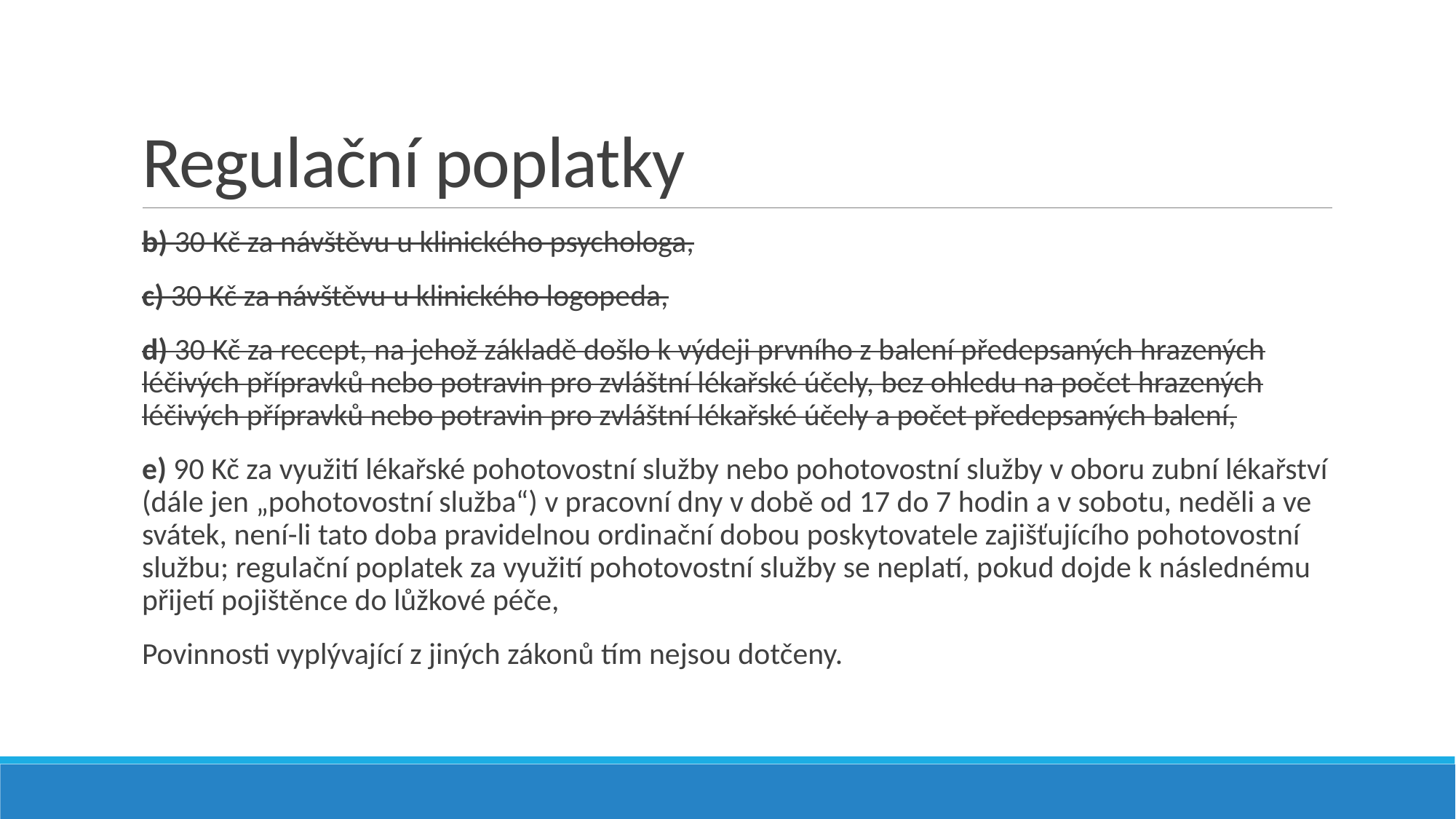

# Regulační poplatky
b) 30 Kč za návštěvu u klinického psychologa,
c) 30 Kč za návštěvu u klinického logopeda,
d) 30 Kč za recept, na jehož základě došlo k výdeji prvního z balení předepsaných hrazených léčivých přípravků nebo potravin pro zvláštní lékařské účely, bez ohledu na počet hrazených léčivých přípravků nebo potravin pro zvláštní lékařské účely a počet předepsaných balení,
e) 90 Kč za využití lékařské pohotovostní služby nebo pohotovostní služby v oboru zubní lékařství (dále jen „pohotovostní služba“) v pracovní dny v době od 17 do 7 hodin a v sobotu, neděli a ve svátek, není-li tato doba pravidelnou ordinační dobou poskytovatele zajišťujícího pohotovostní službu; regulační poplatek za využití pohotovostní služby se neplatí, pokud dojde k následnému přijetí pojištěnce do lůžkové péče,
Povinnosti vyplývající z jiných zákonů tím nejsou dotčeny.